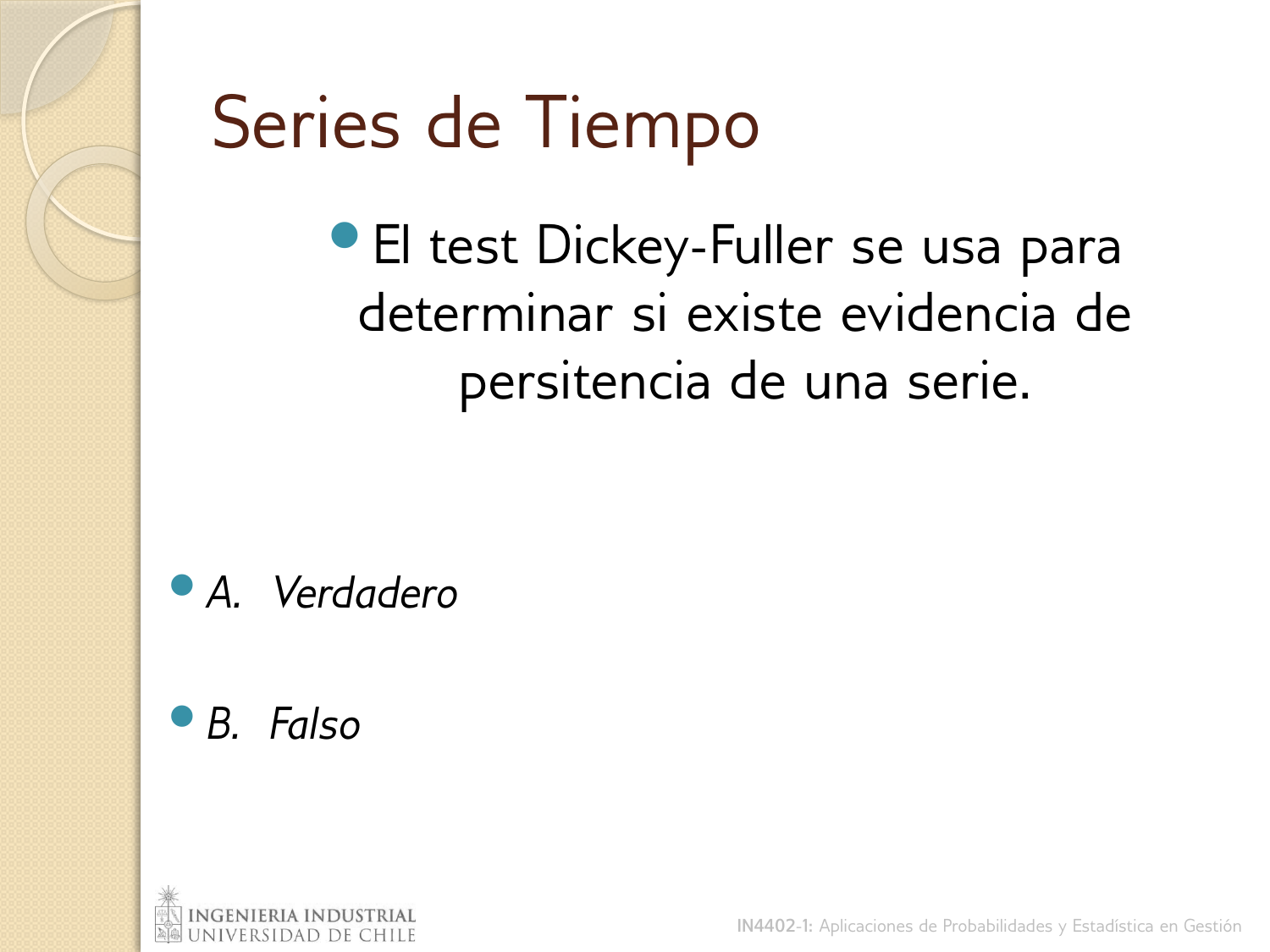

# Series de Tiempo
El test Dickey-Fuller se usa para determinar si existe evidencia de persitencia de una serie.
A.  Verdadero

B.  Falso